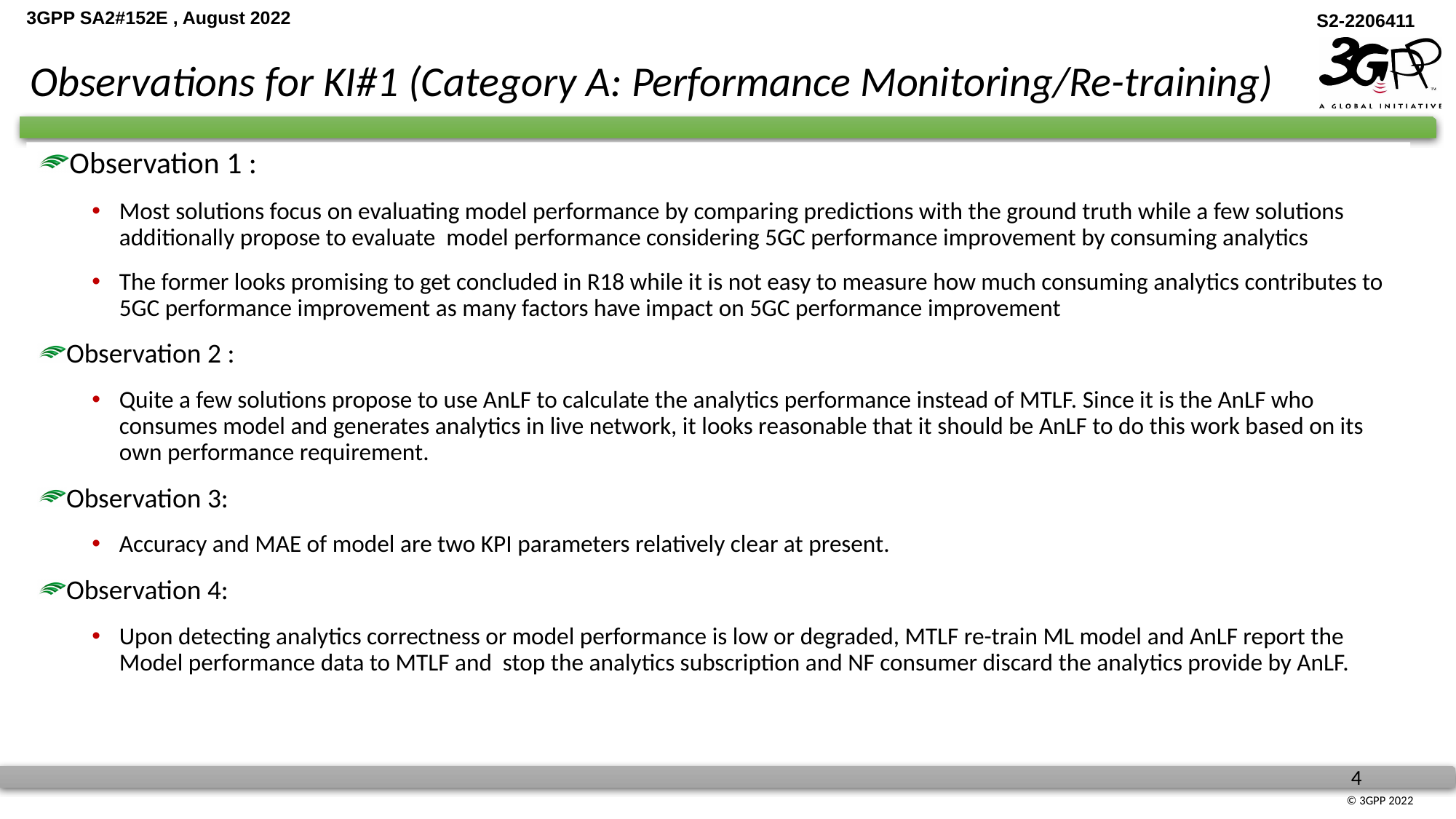

# Observations for KI#1 (Category A: Performance Monitoring/Re-training)
Observation 1 :
Most solutions focus on evaluating model performance by comparing predictions with the ground truth while a few solutions additionally propose to evaluate  model performance considering 5GC performance improvement by consuming analytics
The former looks promising to get concluded in R18 while it is not easy to measure how much consuming analytics contributes to 5GC performance improvement as many factors have impact on 5GC performance improvement
Observation 2 :
Quite a few solutions propose to use AnLF to calculate the analytics performance instead of MTLF. Since it is the AnLF who consumes model and generates analytics in live network, it looks reasonable that it should be AnLF to do this work based on its own performance requirement.
Observation 3:
Accuracy and MAE of model are two KPI parameters relatively clear at present.
Observation 4:
Upon detecting analytics correctness or model performance is low or degraded, MTLF re-train ML model and AnLF report the Model performance data to MTLF and  stop the analytics subscription and NF consumer discard the analytics provide by AnLF.